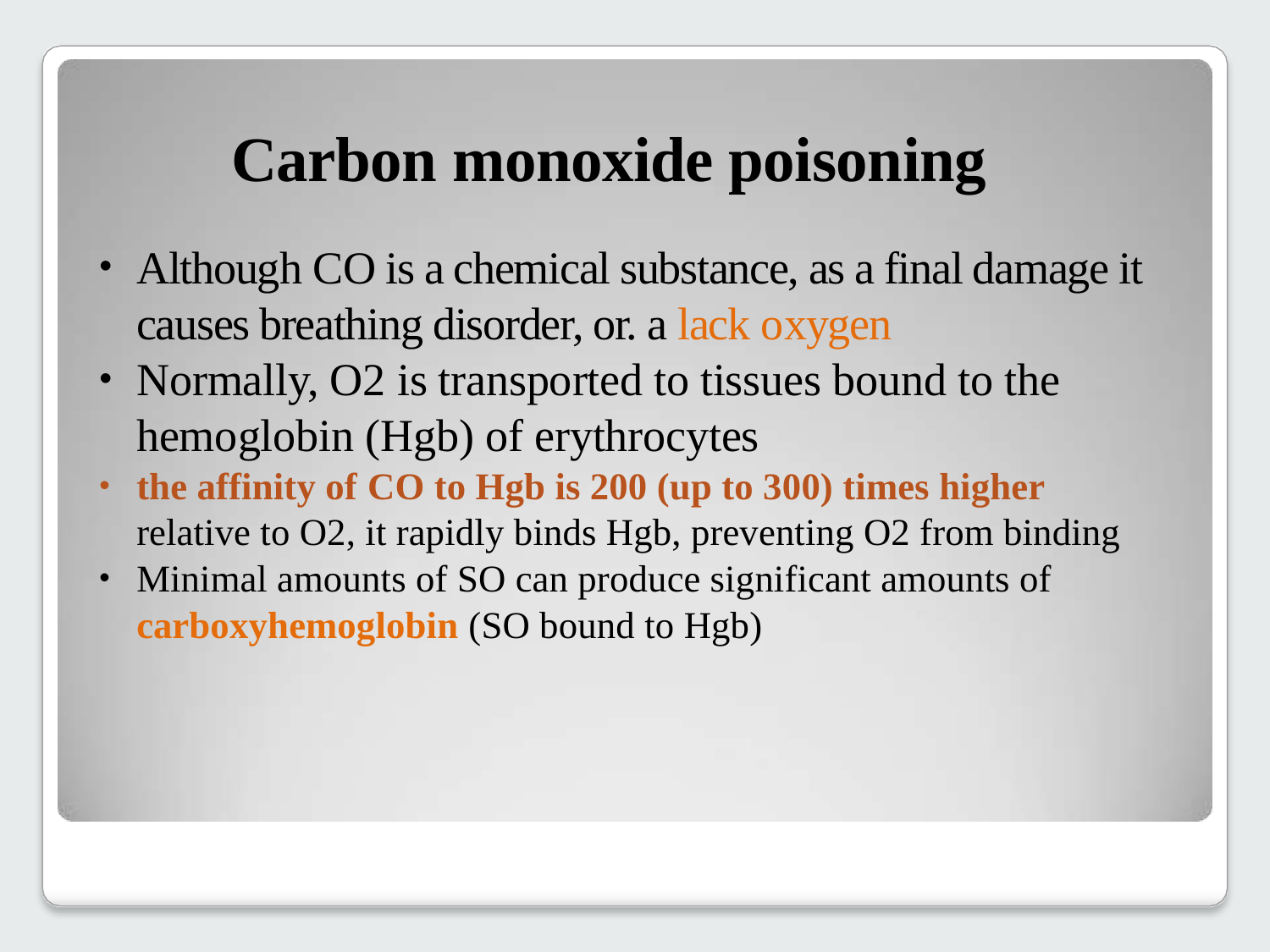

# Carbon monoxide poisoning
Although CO is a chemical substance, as a final damage it causes breathing disorder, or. a lack oxygen
Normally, O2 is transported to tissues bound to the hemoglobin (Hgb) of erythrocytes
the affinity of CO to Hgb is 200 (up to 300) times higher 	relative to O2, it rapidly binds Hgb, preventing O2 from binding
Minimal amounts of SO can produce significant amounts of carboxyhemoglobin (SO bound to Hgb)